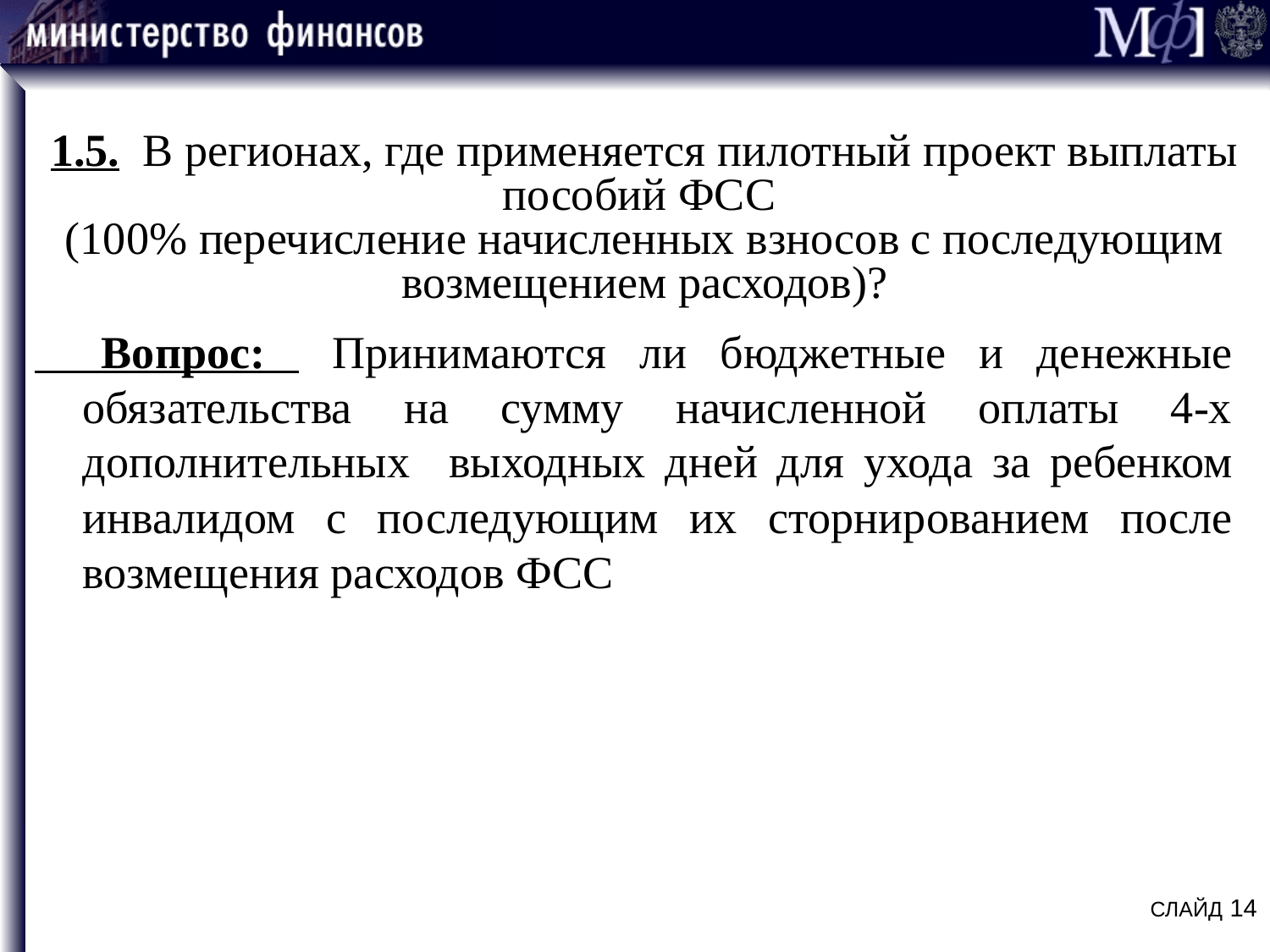

# 1.5.  В регионах, где применяется пилотный проект выплаты пособий ФСС (100% перечисление начисленных взносов с последующим возмещением расходов)?
  Вопрос:  Принимаются ли бюджетные и денежные обязательства на сумму начисленной оплаты 4-х дополнительных  выходных дней для ухода за ребенком инвалидом с последующим их сторнированием после возмещения расходов ФСС
СЛАЙД 14